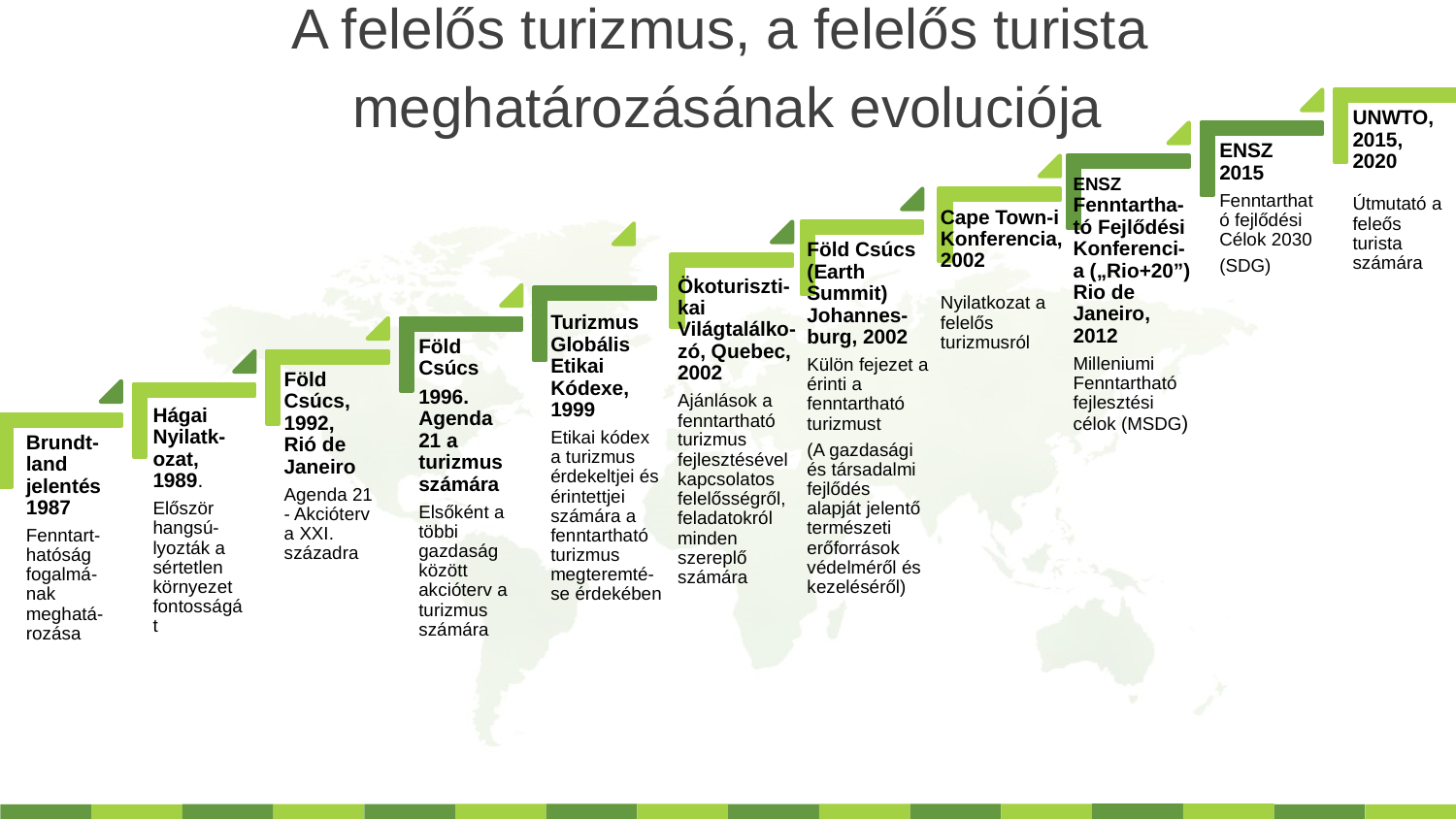

A felelős turizmus, a felelős turista
meghatározásának evoluciója
Brundt-land jelentés 1987
Fenntart-hatóság fogalmá-nak meghatá-rozása
Hágai Nyilatk-ozat, 1989.
Először hangsú-lyozták a sértetlen környezet fontosságát
Föld Csúcs, 1992,
Rió de Janeiro
Agenda 21 - Akcióterv a XXI. századra
Föld Csúcs
1996. Agenda 21 a turizmus számára
Elsőként a többi gazdaság között akcióterv a turizmus számára
Turizmus Globális Etikai Kódexe, 1999
Etikai kódex a turizmus érdekeltjei és érintettjei számára a fenntartható turizmus megteremté-se érdekében
Ökoturiszti-kai Világtalálko-zó, Quebec, 2002
Ajánlások a fenntartható turizmus fejlesztésével kapcsolatos felelősségről, feladatokról minden szereplő számára
Föld Csúcs (Earth Summit) Johannes-burg, 2002
Külön fejezet a érinti a fenntartható turizmust
(A gazdasági és társadalmi fejlődés alapját jelentő természeti erőforrások védelméről és kezeléséről)
Cape Town-i Konferencia, 2002
Nyilatkozat a felelős turizmusról
ENSZ Fenntartha-tó Fejlődési Konferenci-a („Rio+20”) Rio de Janeiro, 2012
Milleniumi Fenntartható fejlesztési célok (MSDG)
ENSZ 2015
Fenntartható fejlődési Célok 2030
(SDG)
UNWTO, 2015, 2020
Útmutató a feleős turista számára